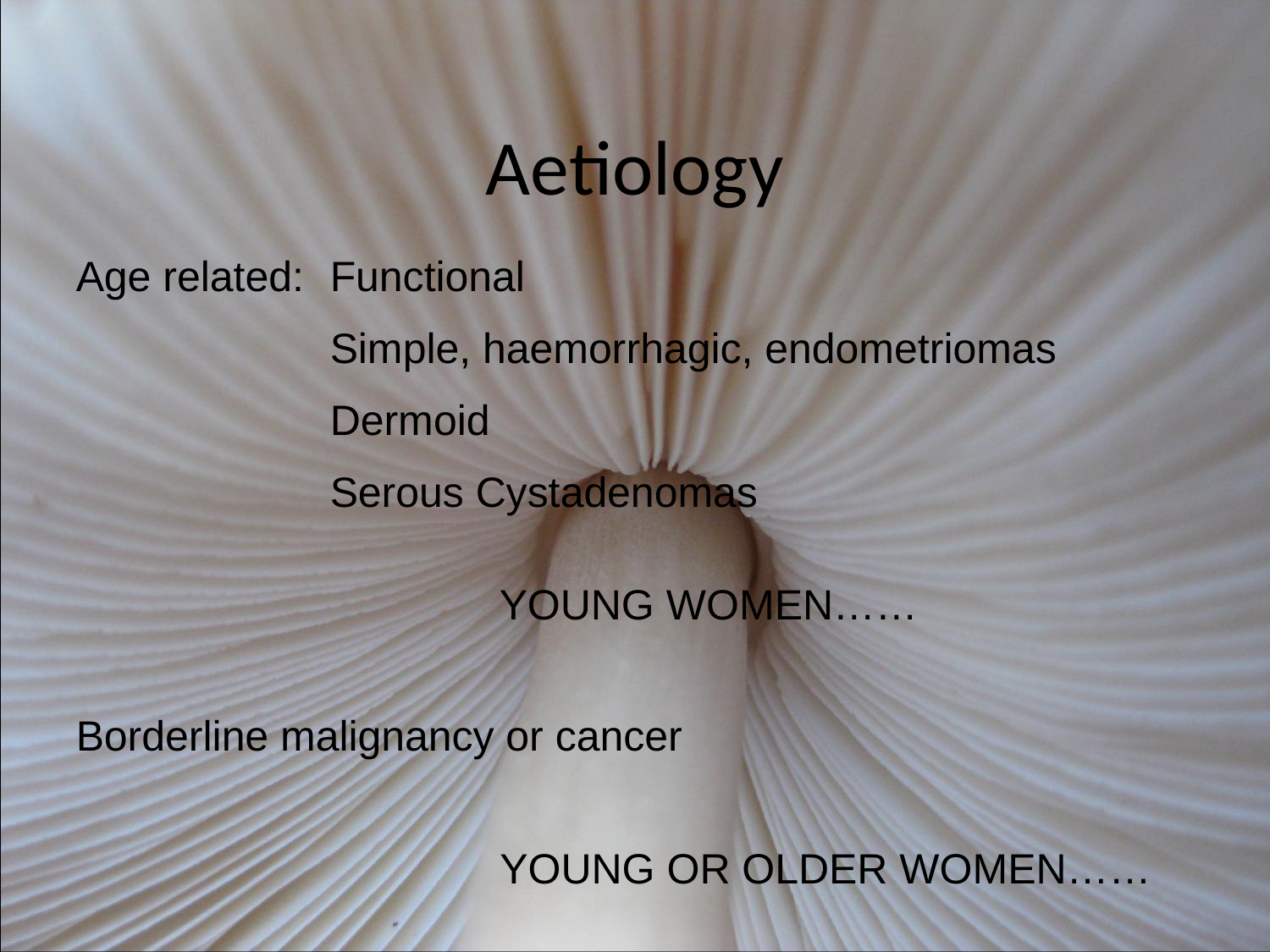

Aetiology
Age related:	Functional
		Simple, haemorrhagic, endometriomas
		Dermoid
		Serous Cystadenomas
YOUNG WOMEN……
Borderline malignancy or cancer
YOUNG OR OLDER WOMEN……